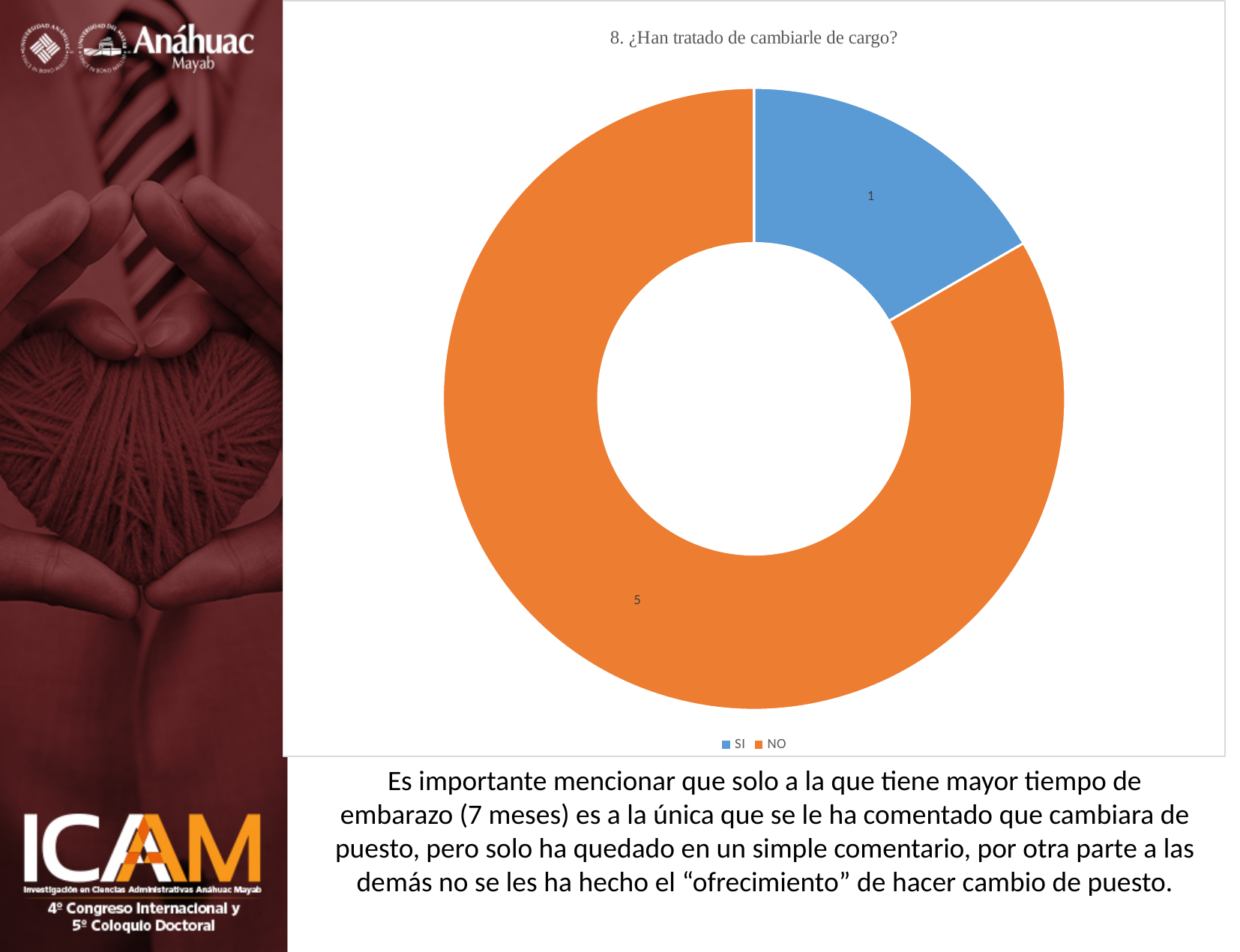

### Chart: 8. ¿Han tratado de cambiarle de cargo?

| Category | Ventas |
|---|---|
| SI | 1.0 |
| NO | 5.0 |
Es importante mencionar que solo a la que tiene mayor tiempo de embarazo (7 meses) es a la única que se le ha comentado que cambiara de puesto, pero solo ha quedado en un simple comentario, por otra parte a las demás no se les ha hecho el “ofrecimiento” de hacer cambio de puesto.